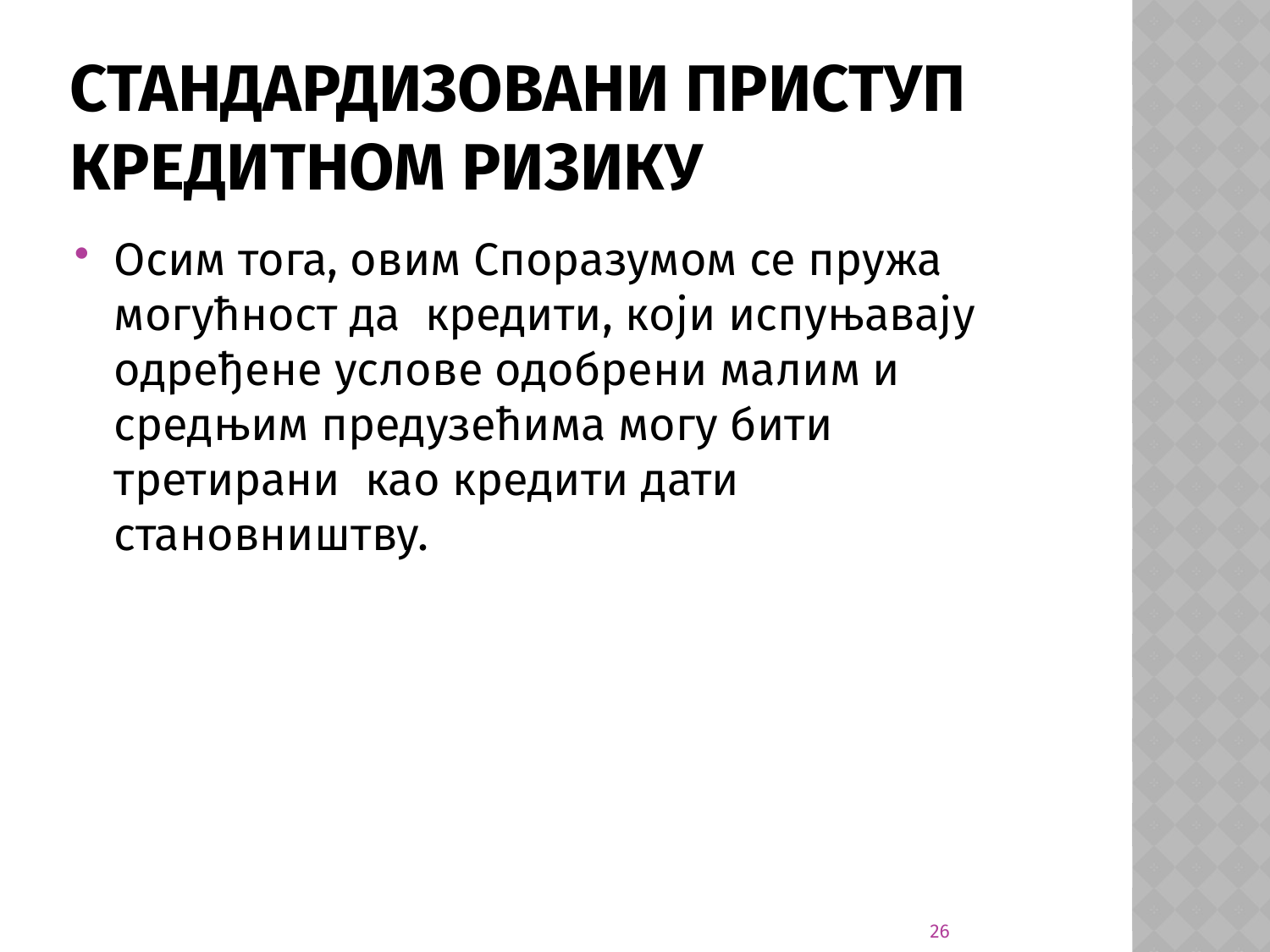

# Стандардизовани приступ кредитном ризику
Осим тога, овим Споразумом се пружа могућност да  кредити, који испуњавају одређене услове одобрени малим и средњим предузећима могу бити третирани  као кредити дати становништву.

26